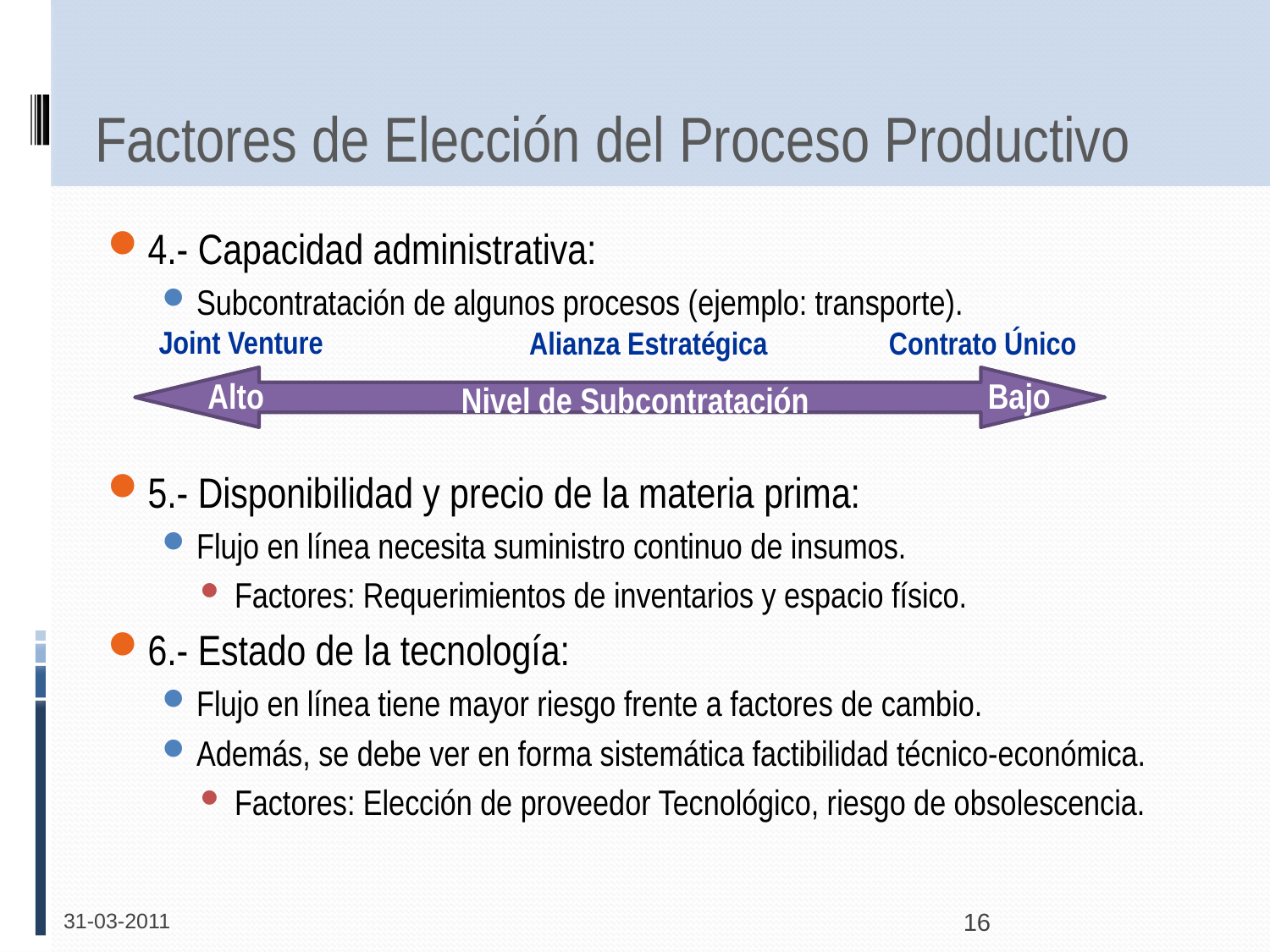

# Factores de Elección del Proceso Productivo
4.- Capacidad administrativa:
Subcontratación de algunos procesos (ejemplo: transporte).

5.- Disponibilidad y precio de la materia prima:
Flujo en línea necesita suministro continuo de insumos.
Factores: Requerimientos de inventarios y espacio físico.
6.- Estado de la tecnología:
Flujo en línea tiene mayor riesgo frente a factores de cambio.
Además, se debe ver en forma sistemática factibilidad técnico-económica.
Factores: Elección de proveedor Tecnológico, riesgo de obsolescencia.

Joint Venture
Alianza Estratégica
Contrato Único

Alto
Bajo
Nivel de Subcontratación
31-03-2011
16